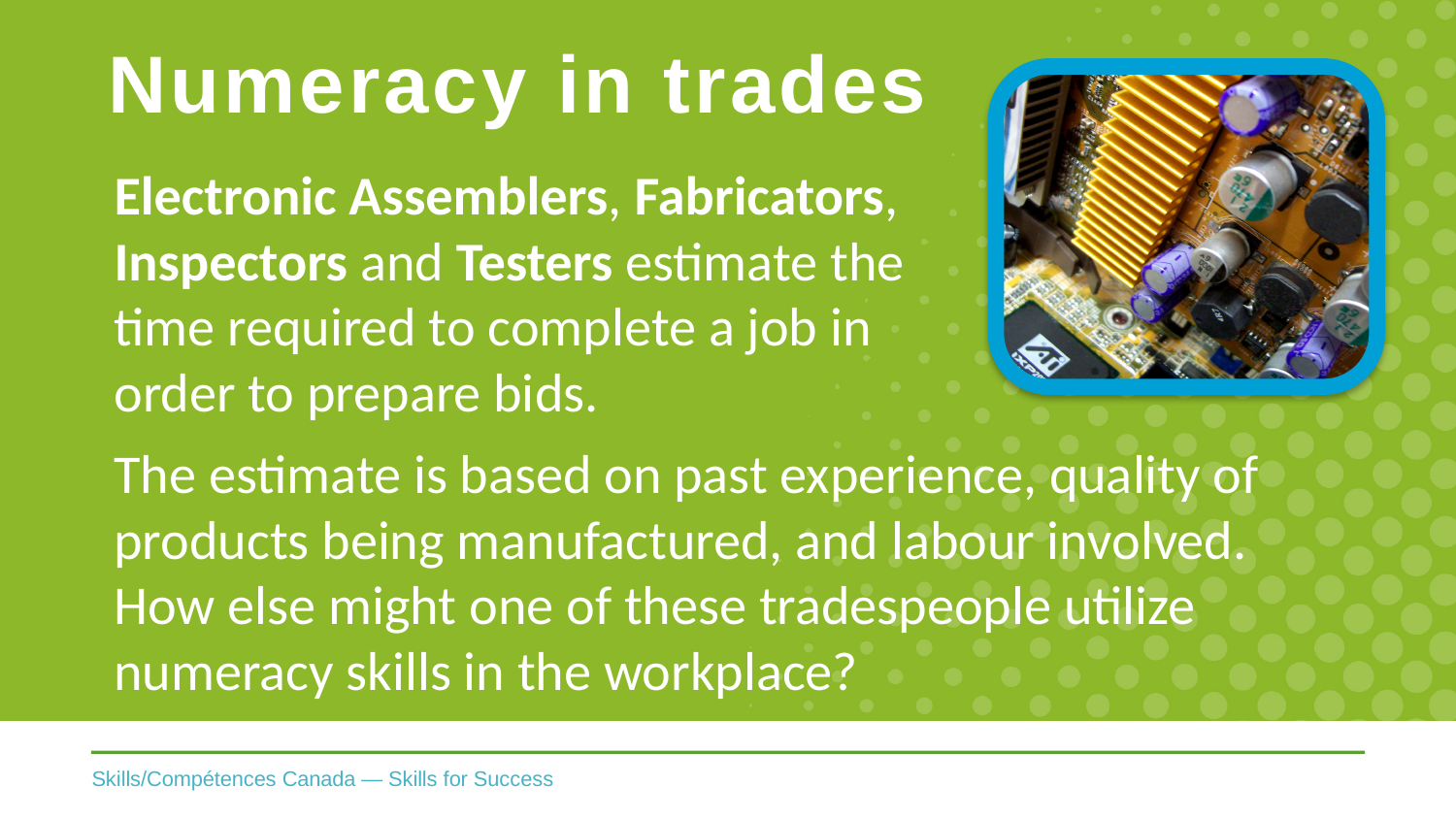

# Numeracy in trades

Electronic Assemblers, Fabricators,
Inspectors and Testers estimate the
time required to complete a job in
order to prepare bids.
The estimate is based on past experience, quality of products being manufactured, and labour involved. How else might one of these tradespeople utilize numeracy skills in the workplace?